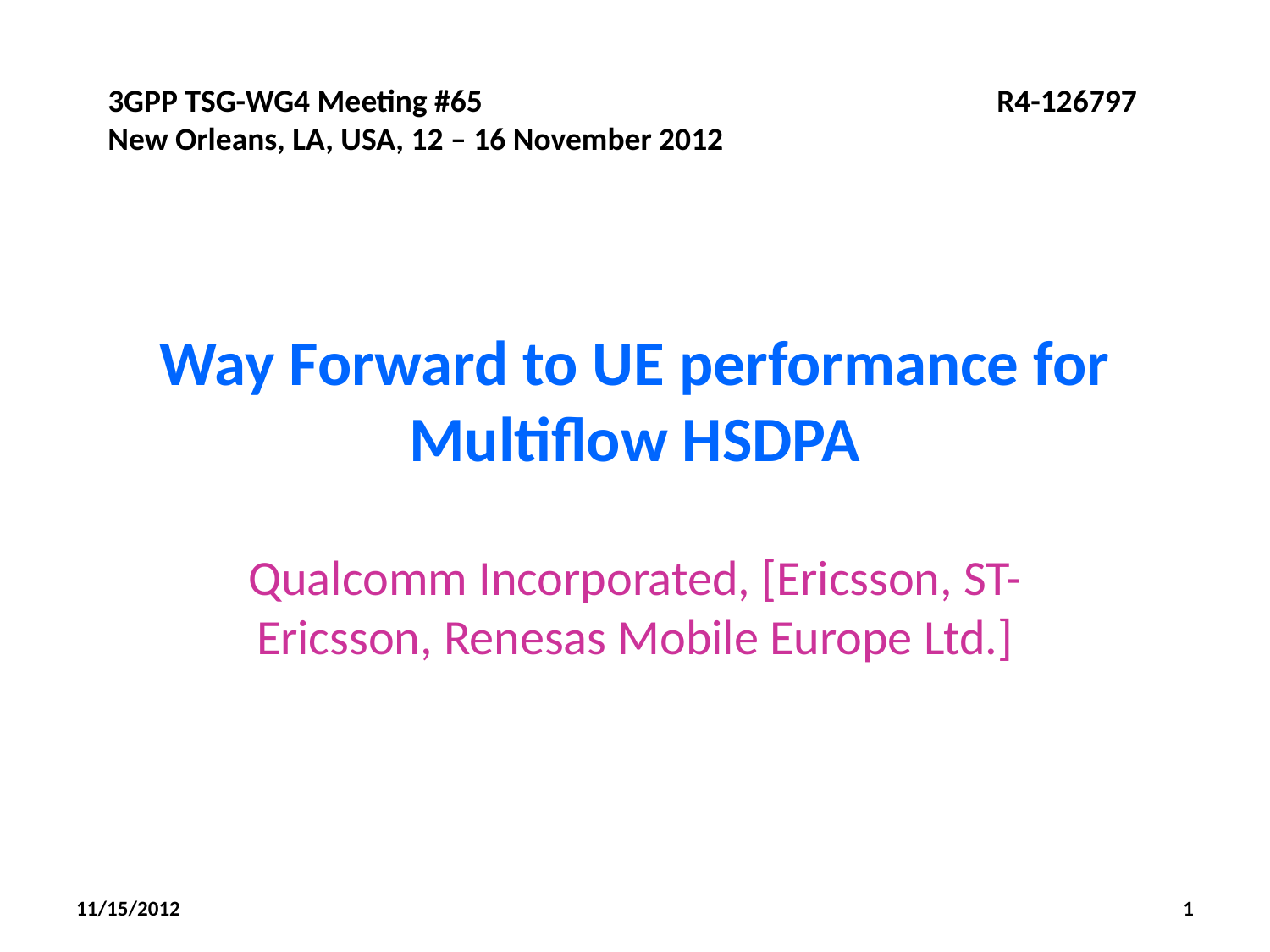

# Way Forward to UE performance for Multiflow HSDPA
Qualcomm Incorporated, [Ericsson, ST-Ericsson, Renesas Mobile Europe Ltd.]
11/15/2012
1